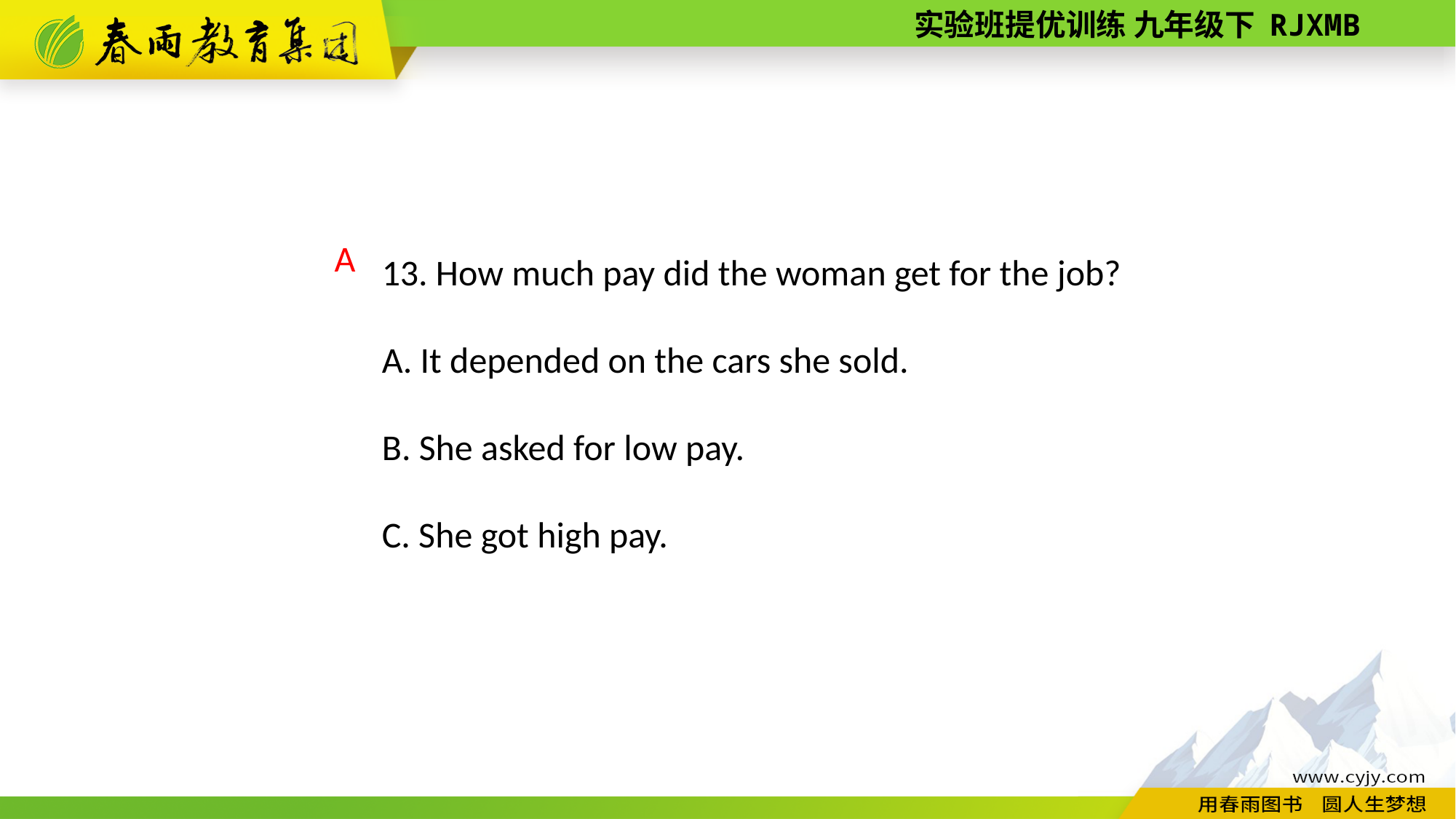

13. How much pay did the woman get for the job?
A. It depended on the cars she sold.
B. She asked for low pay.
C. She got high pay.
A